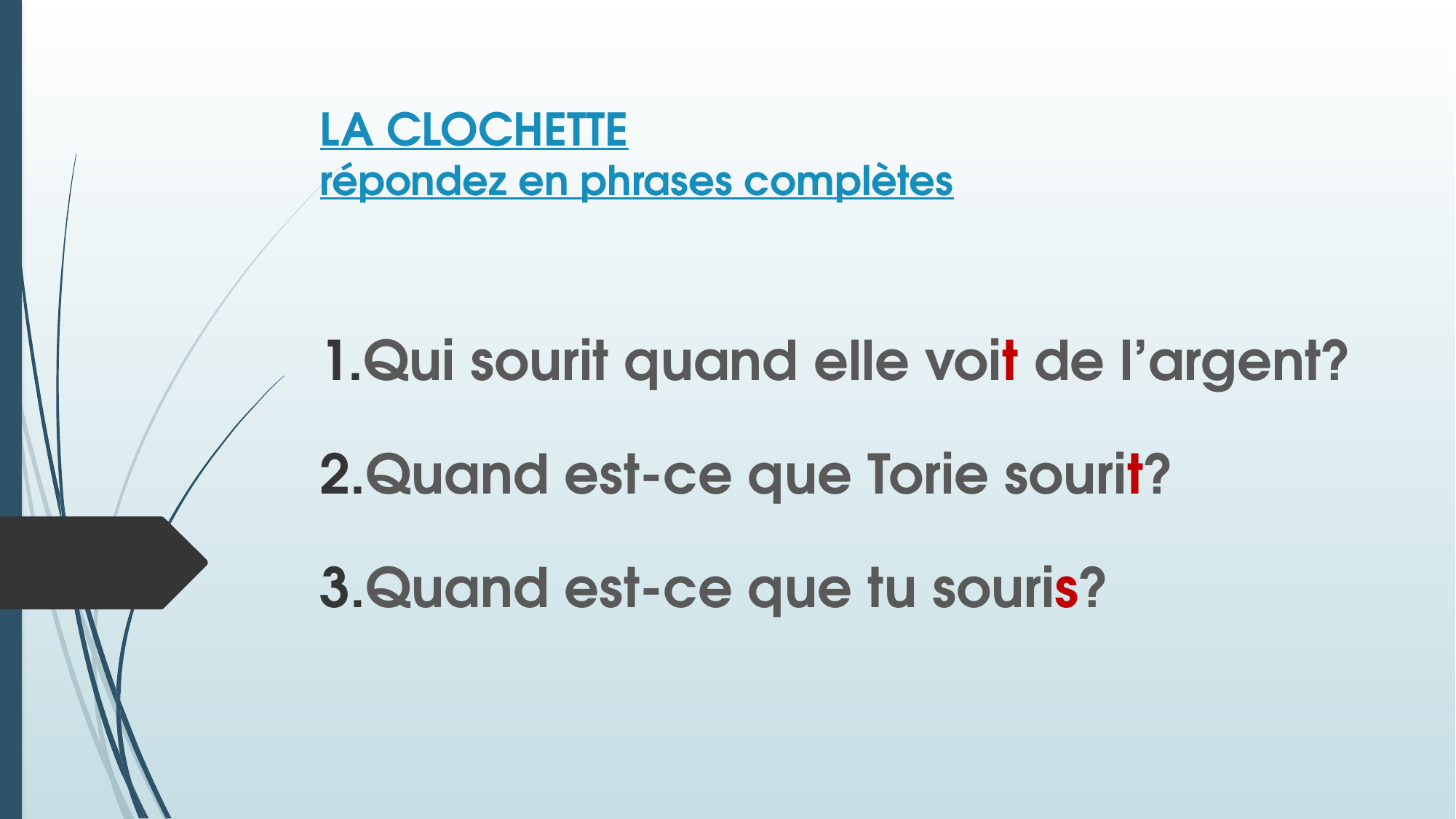

# LA CLOCHETTE répondez en phrases complètes
Qui sourit quand elle voit de l’argent?
Quand est-ce que Torie sourit?
Quand est-ce que tu souris?